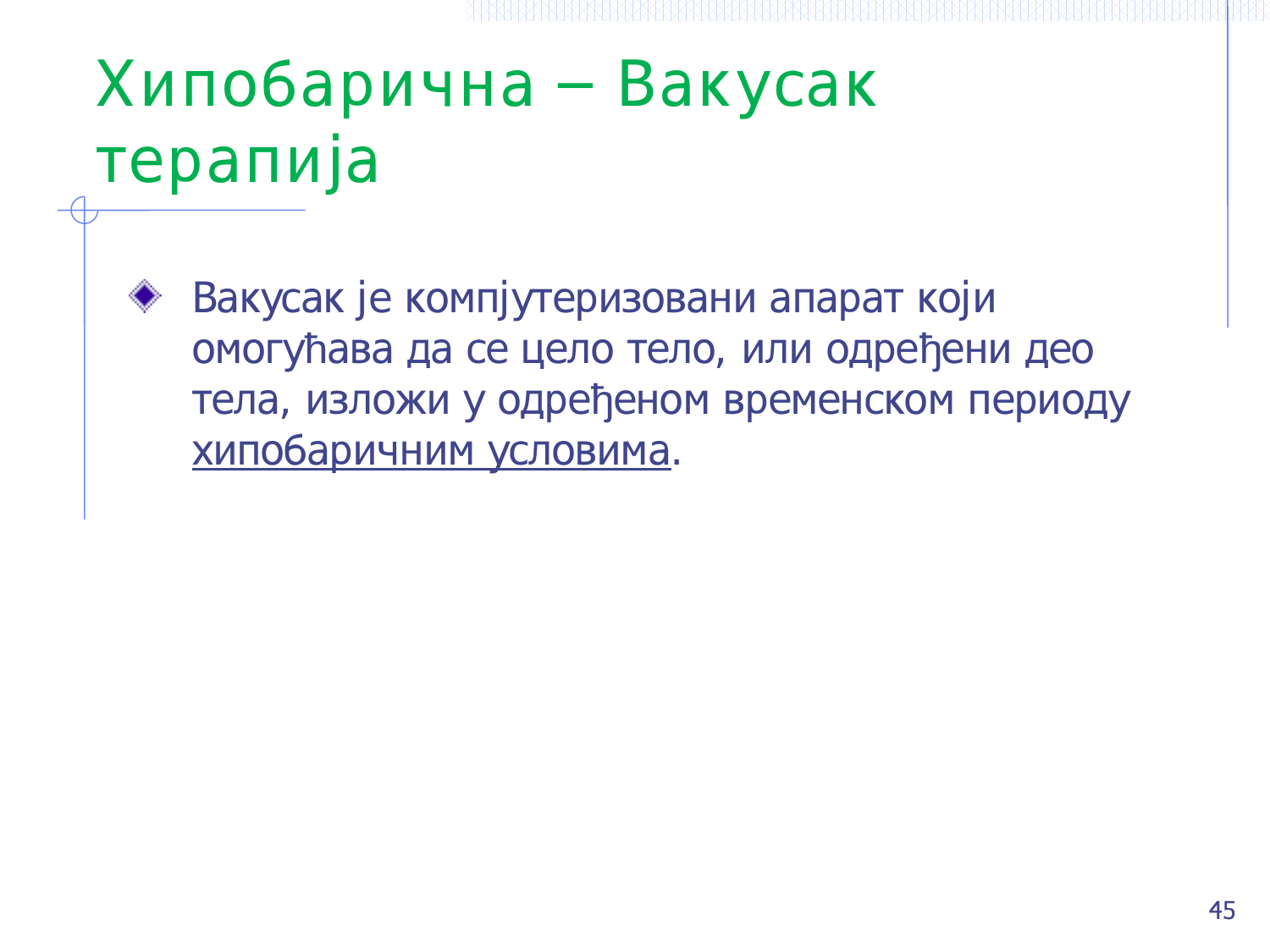

# Хипобарична – Вакусак терапија
Вакусак је компјутеризовани апарат који омогућава да се цело тело, или одређени део тела, изложи у одређеном временском периоду хипобаричним условима.
45